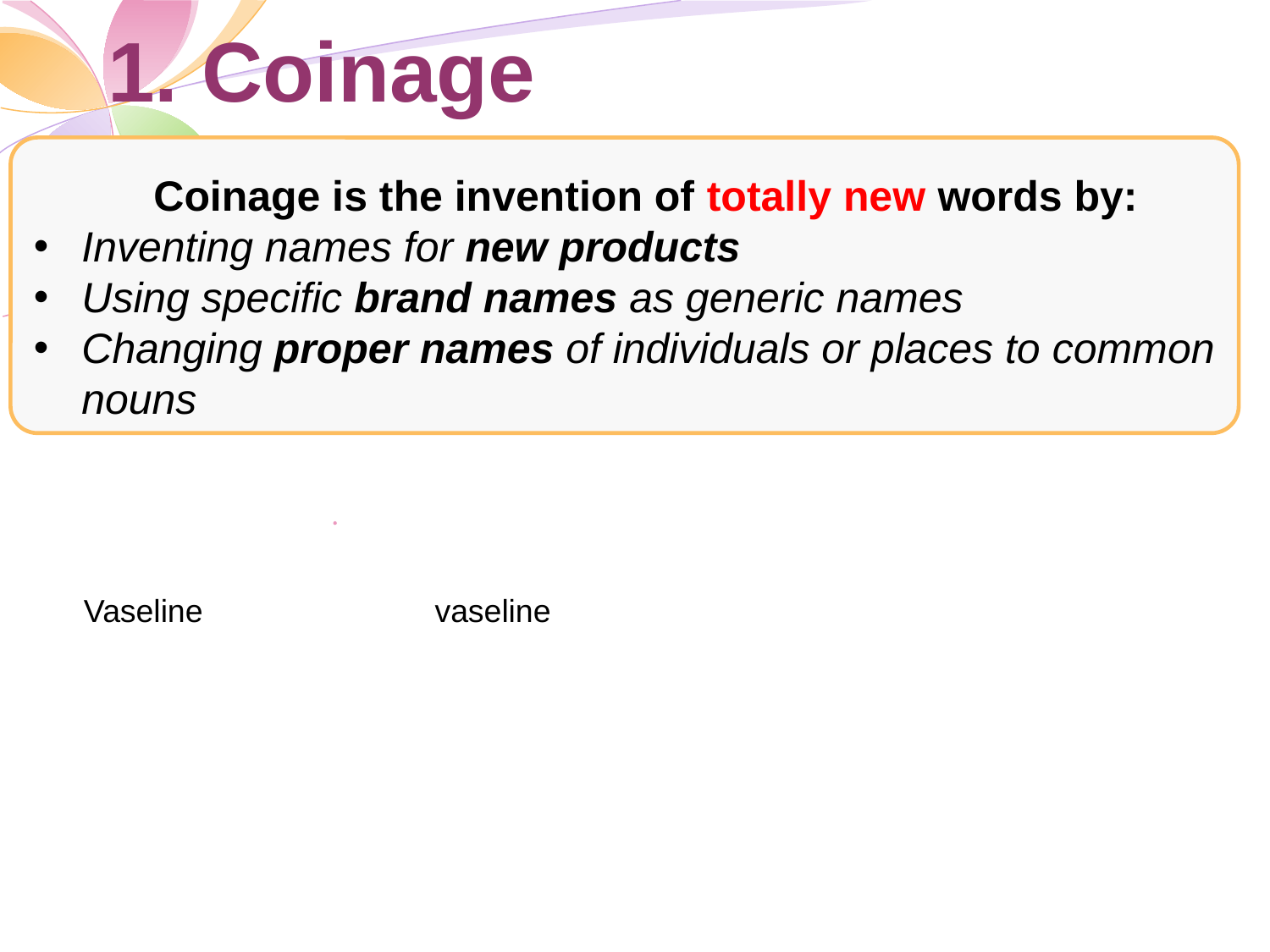

# 1. Coinage

Coinage is the invention of totally new words by:
Inventing names for new products
Using specific brand names as generic names
Changing proper names of individuals or places to common nouns

Vaseline
vaseline